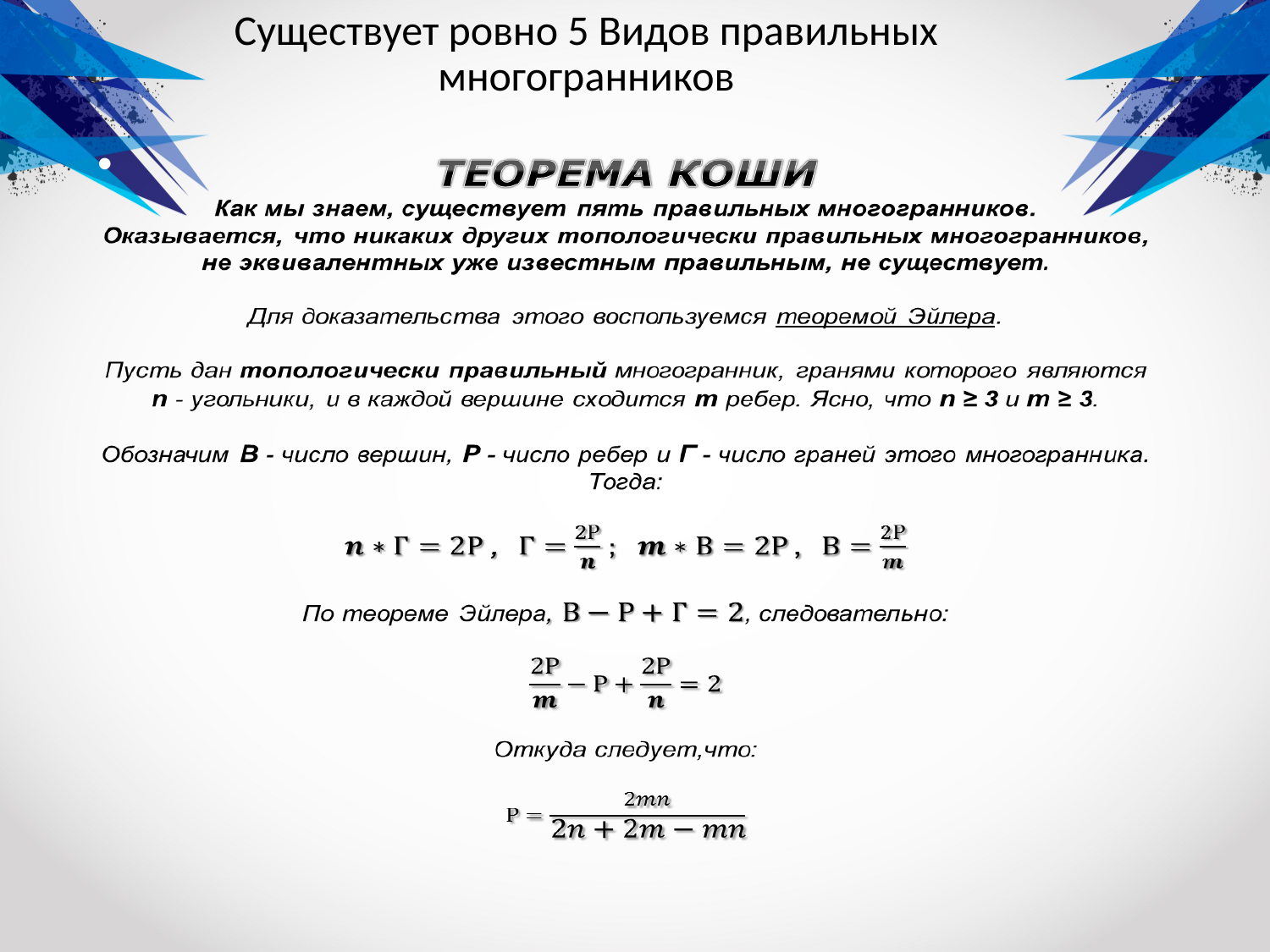

# Существует ровно 5 Видов правильных многогранников